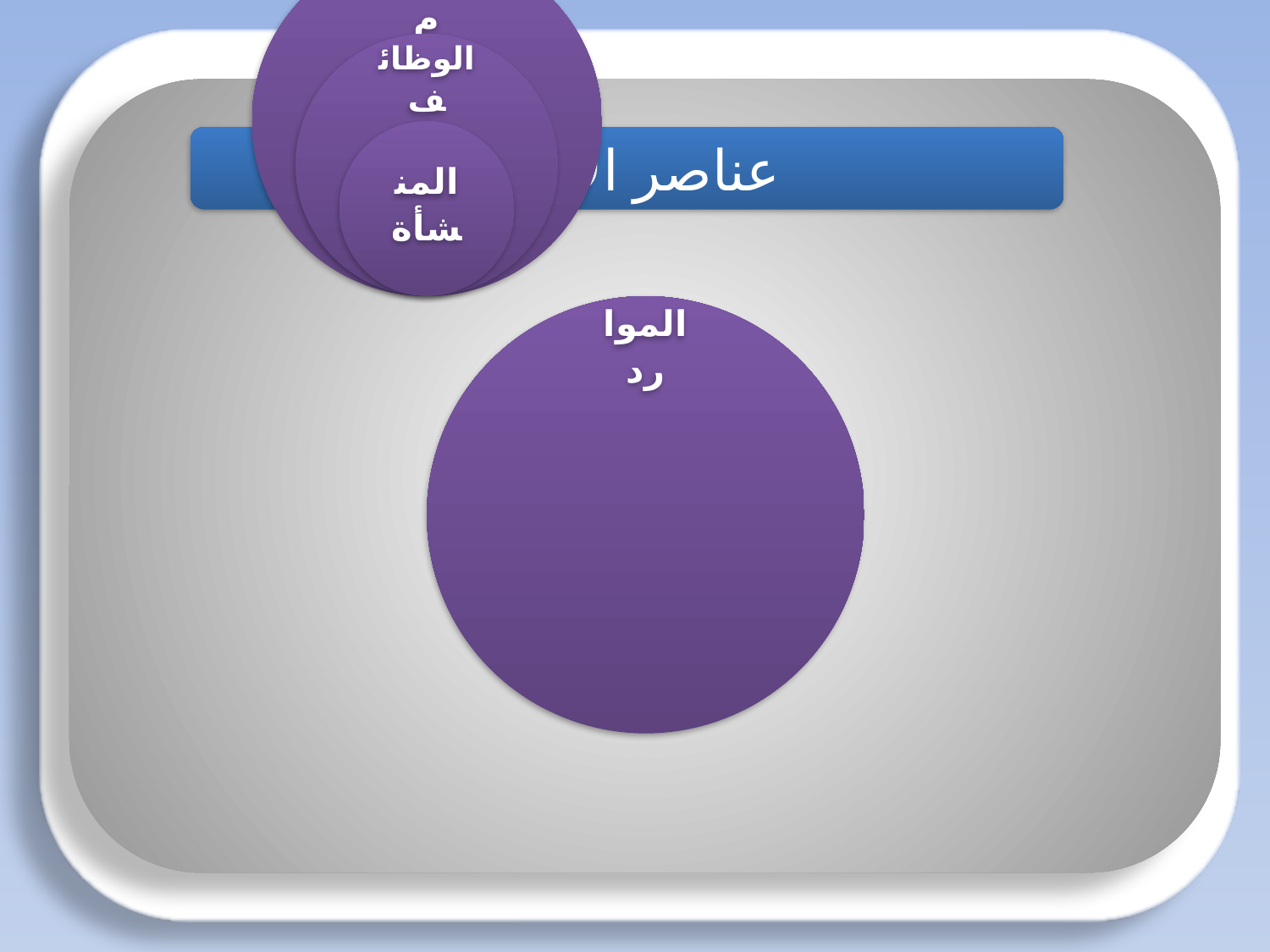

عناصر الإدارة
#
الموارد
المنشأة
الوظائف

اعداد / أ. غادة الرشيد